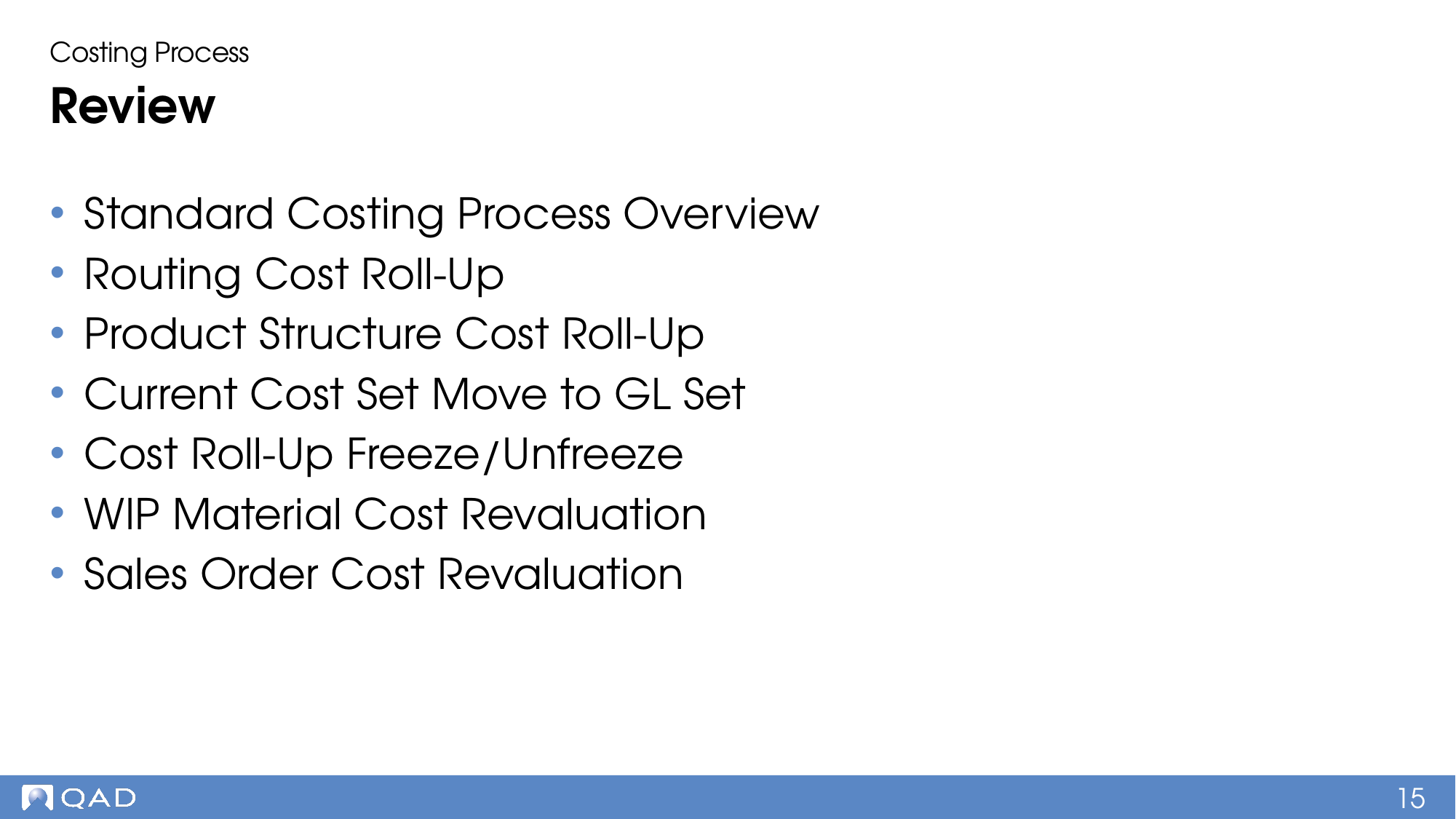

Costing Process
# Review
Standard Costing Process Overview
Routing Cost Roll-Up
Product Structure Cost Roll-Up
Current Cost Set Move to GL Set
Cost Roll-Up Freeze/Unfreeze
WIP Material Cost Revaluation
Sales Order Cost Revaluation
15